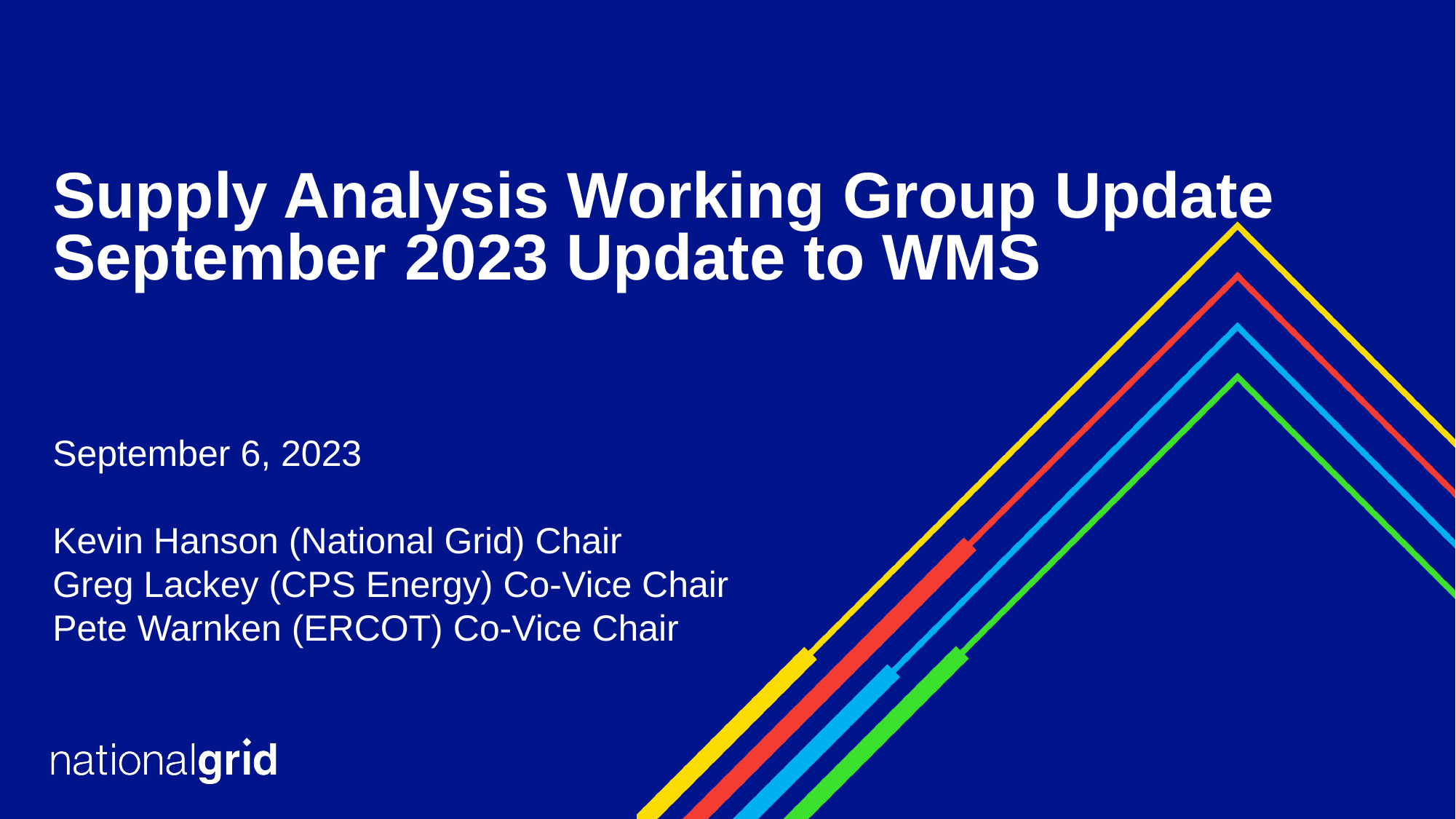

# Supply Analysis Working Group Update September 2023 Update to WMS
September 6, 2023

Kevin Hanson (National Grid) Chair
Greg Lackey (CPS Energy) Co-Vice Chair
Pete Warnken (ERCOT) Co-Vice Chair